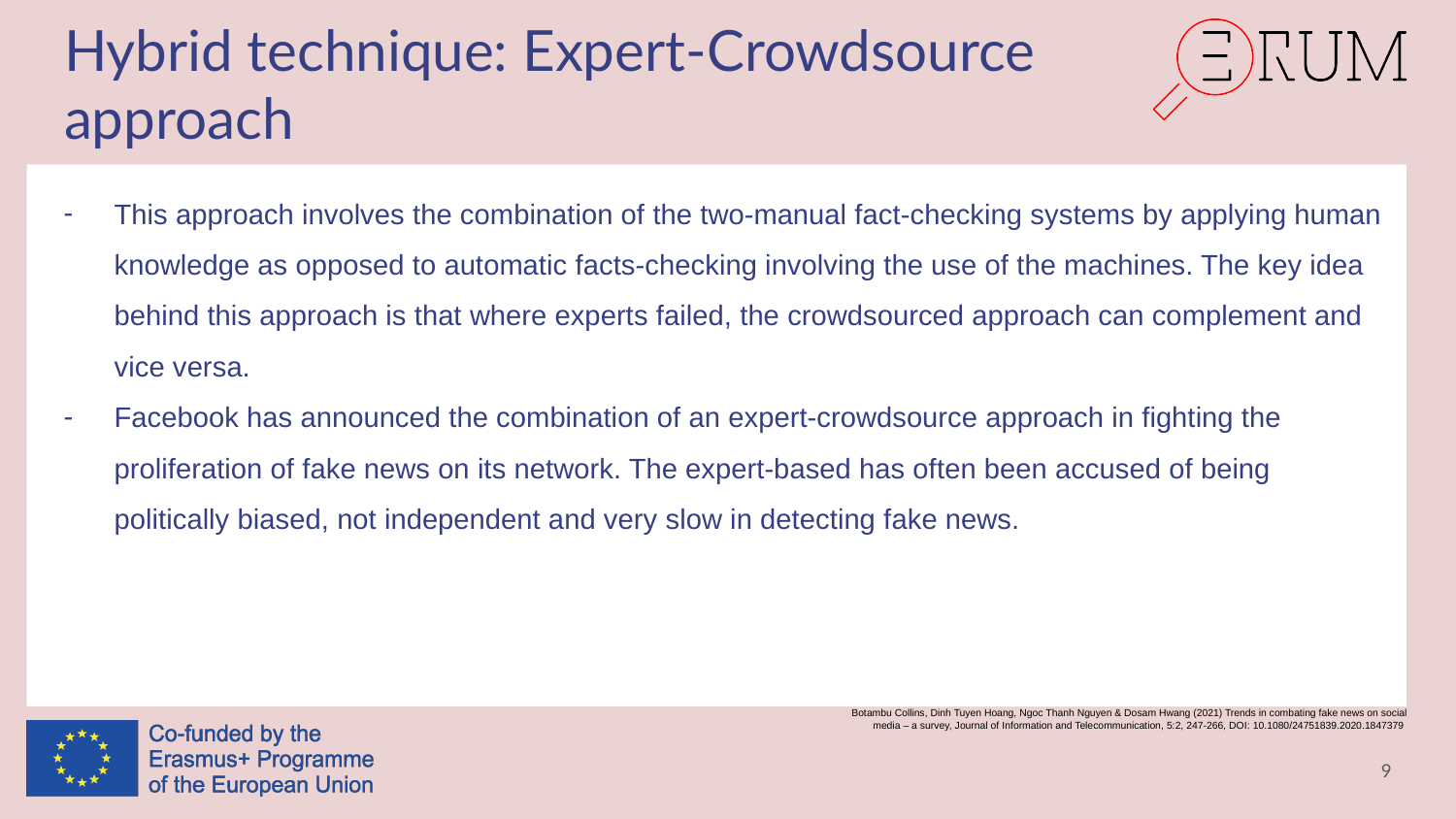

# Hybrid technique: Expert-Crowdsource approach

This approach involves the combination of the two-manual fact-checking systems by applying human knowledge as opposed to automatic facts-checking involving the use of the machines. The key idea behind this approach is that where experts failed, the crowdsourced approach can complement and vice versa.
Facebook has announced the combination of an expert-crowdsource approach in fighting the proliferation of fake news on its network. The expert-based has often been accused of being politically biased, not independent and very slow in detecting fake news.
Botambu Collins, Dinh Tuyen Hoang, Ngoc Thanh Nguyen & Dosam Hwang (2021) Trends in combating fake news on social media – a survey, Journal of Information and Telecommunication, 5:2, 247-266, DOI: 10.1080/24751839.2020.1847379
9